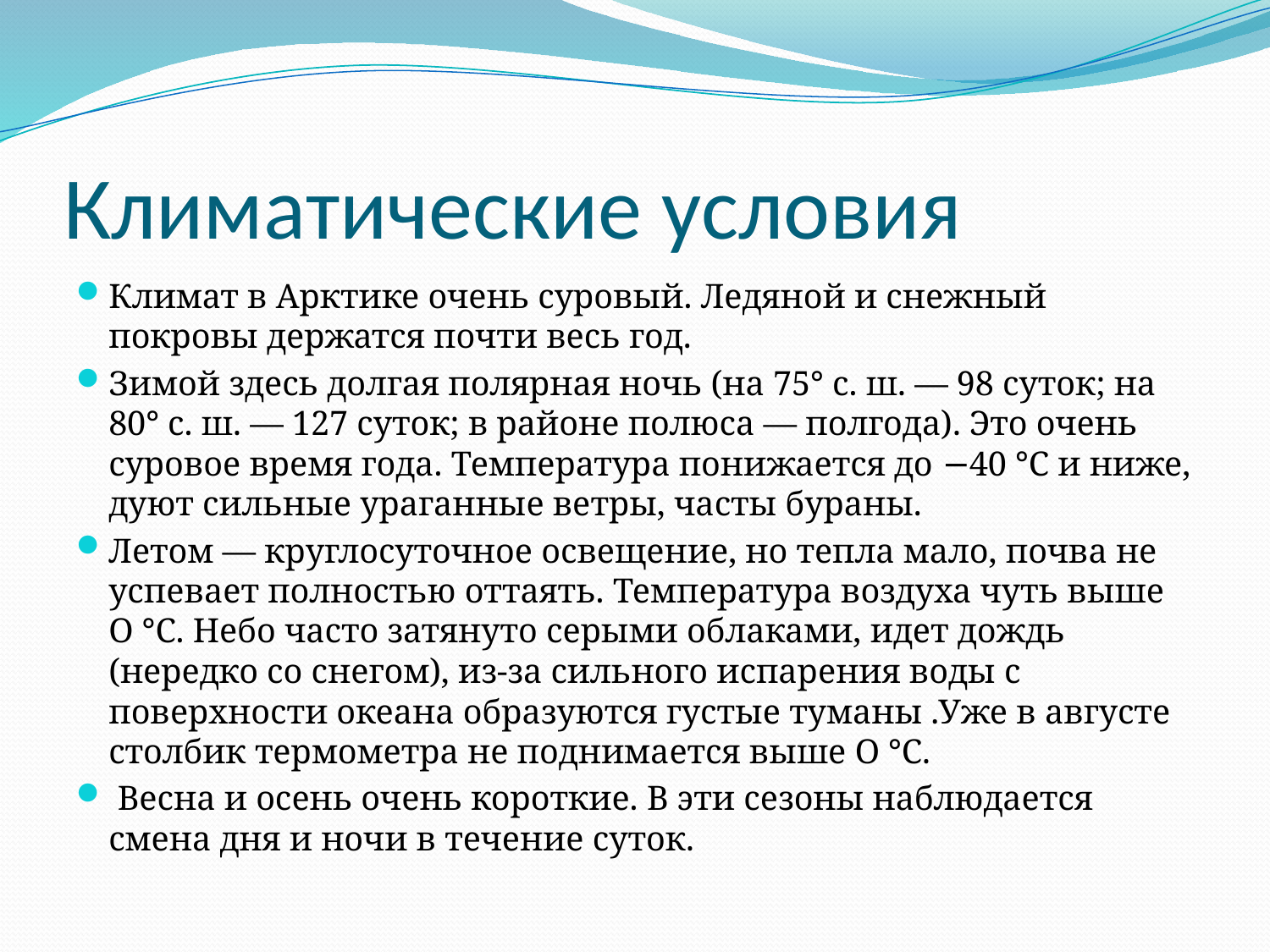

# Климатические условия
Климат в Арктике очень суровый. Ледяной и снежный покровы держатся почти весь год.
Зимой здесь долгая полярная ночь (на 75° с. ш. — 98 суток; на 80° с. ш. — 127 суток; в районе полюса — полгода). Это очень суровое время года. Температура понижается до −40 °C и ниже, дуют сильные ураганные ветры, часты бураны.
Летом — круглосуточное освещение, но тепла мало, почва не успевает полностью оттаять. Температура воздуха чуть выше О °С. Небо часто затянуто серыми облаками, идет дождь (нередко со снегом), из-за сильного испарения воды с поверхности океана образуются густые туманы .Уже в августе столбик термометра не поднимается выше О °С.
 Весна и осень очень короткие. В эти сезоны наблюдается смена дня и ночи в течение суток.